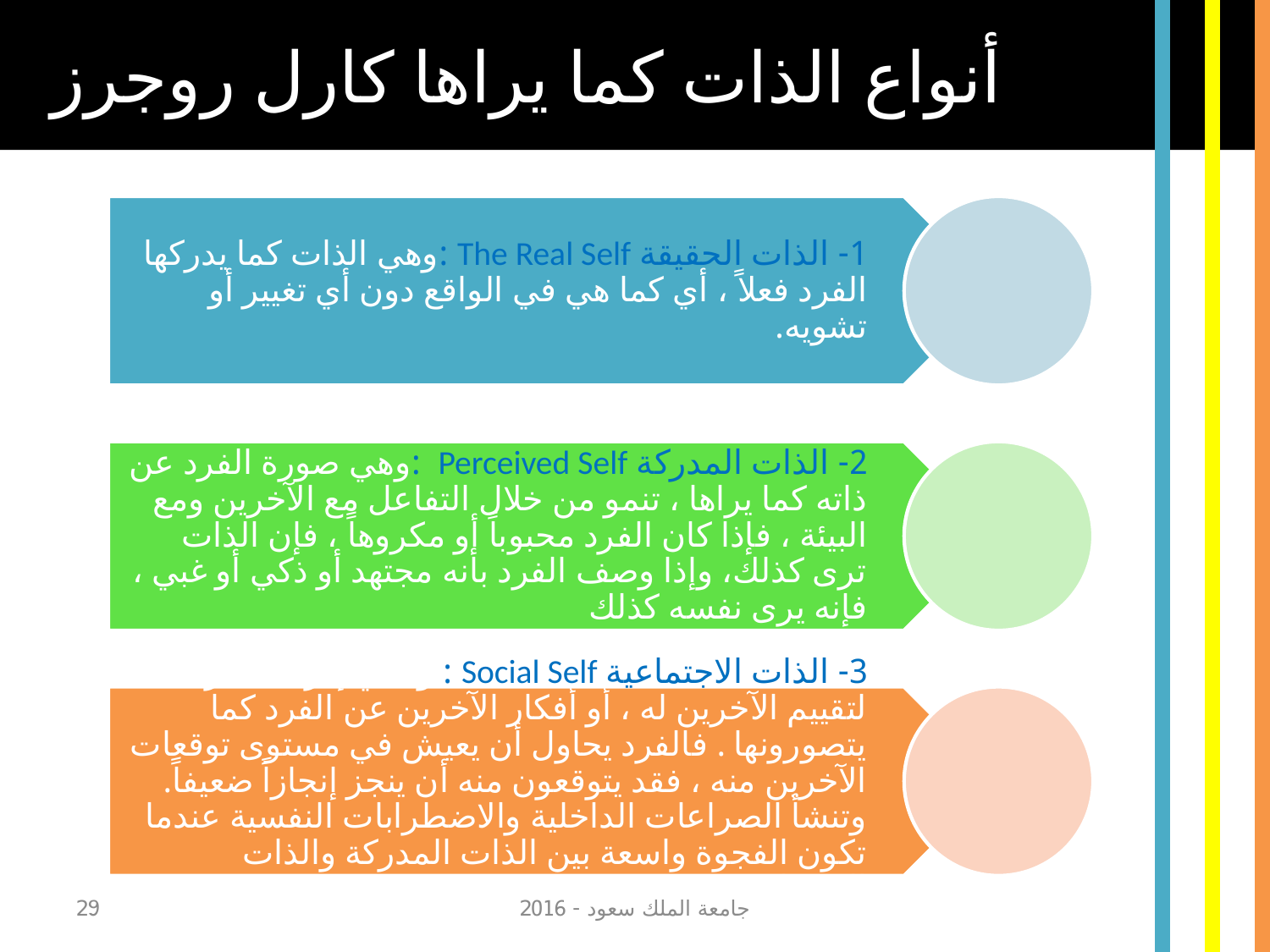

أنواع الذات كما يراها كارل روجرز
1- الذات الحقيقة The Real Self :وهي الذات كما يدركها الفرد فعلاً ، أي كما هي في الواقع دون أي تغيير أو تشويه.
2- الذات المدركة Perceived Self  :وهي صورة الفرد عن ذاته كما يراها ، تنمو من خلال التفاعل مع الآخرين ومع البيئة ، فإذا كان الفرد محبوباً أو مكروهاً ، فإن الذات ترى كذلك، وإذا وصف الفرد بأنه مجتهد أو ذكي أو غبي ، فإنه يرى نفسه كذلك
3- الذات الاجتماعية Social Self : وتعني إدراك الفرد لتقييم الآخرين له ، أو أفكار الآخرين عن الفرد كما يتصورونها . فالفرد يحاول أن يعيش في مستوى توقعات الآخرين منه ، فقد يتوقعون منه أن ينجز إنجازاً ضعيفاً. وتنشأ الصراعات الداخلية والاضطرابات النفسية عندما تكون الفجوة واسعة بين الذات المدركة والذات الاجتماعية .
29
جامعة الملك سعود - 2016